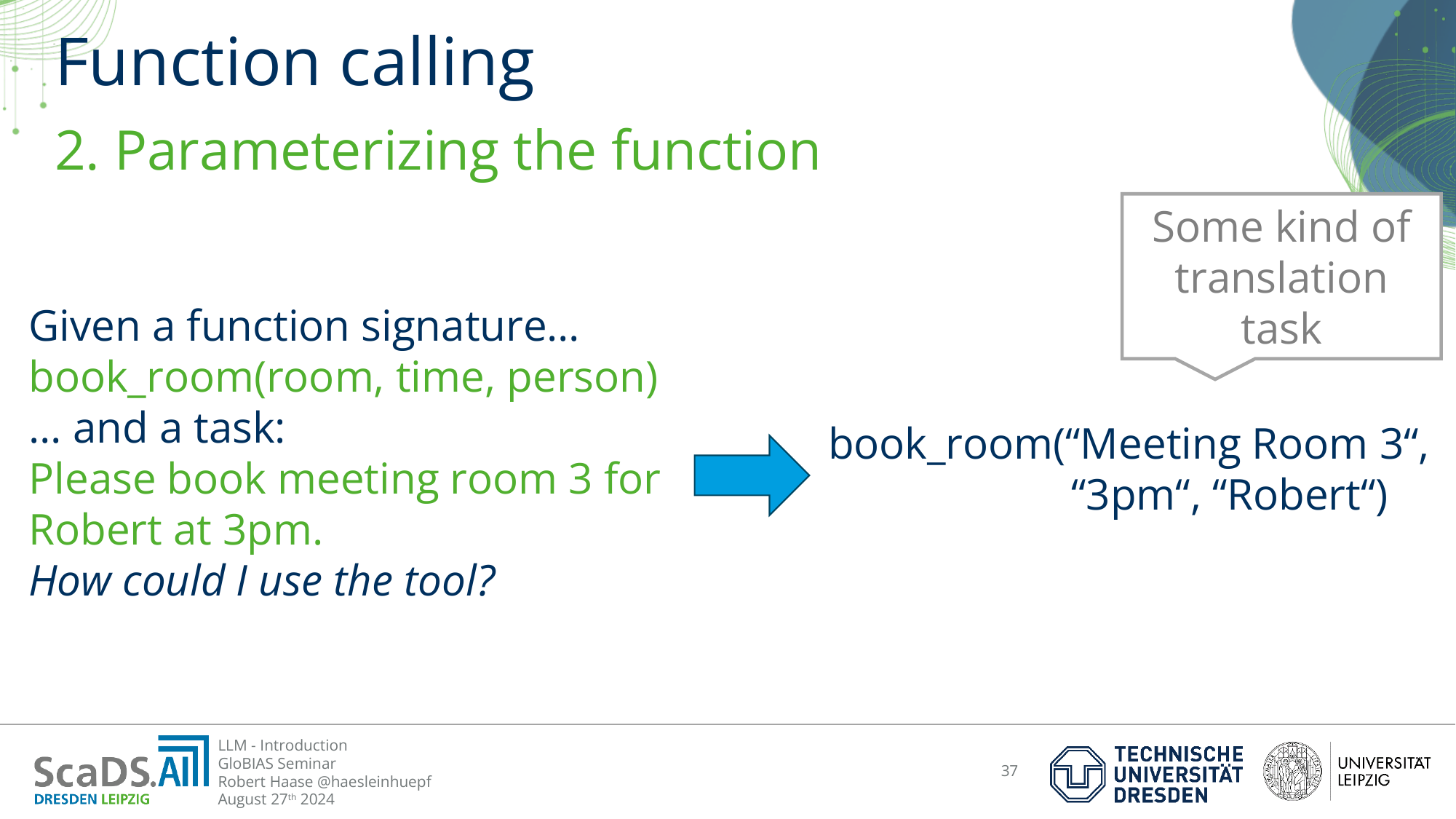

# Function calling
2. Parameterizing the function
Some kind of translation task
Given a function signature…
book_room(room, time, person)
… and a task:
Please book meeting room 3 for Robert at 3pm.
How could I use the tool?
book_room(“Meeting Room 3“,
                      “3pm“, “Robert“)